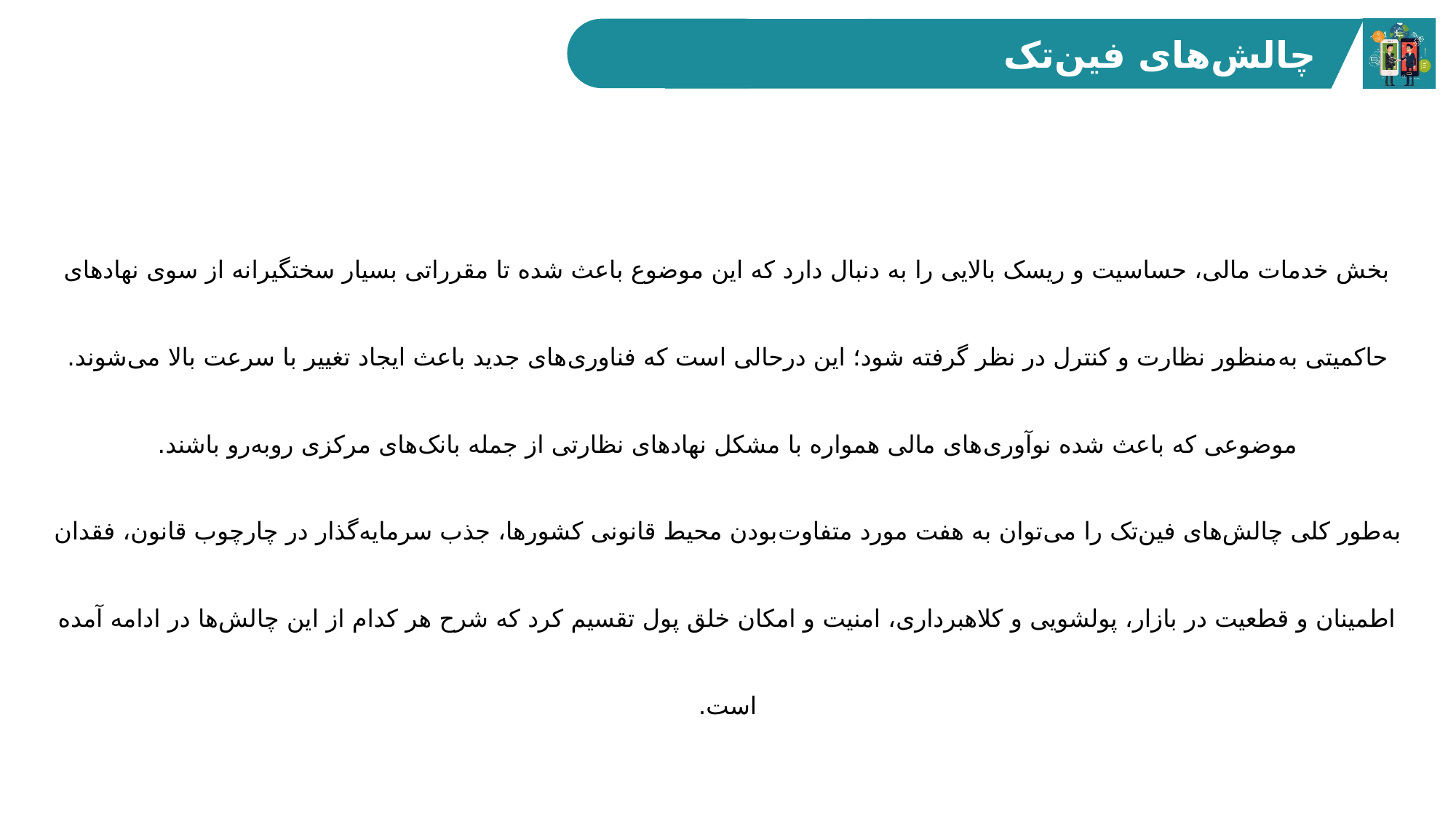

چالش‌های فین‌تک
بخش خدمات مالی، حساسیت و ریسک بالایی را به دنبال دارد که این موضوع باعث شده تا مقرراتی بسیار سختگیرانه از سوی نهادهای حاکمیتی به‌منظور نظارت و کنترل در نظر گرفته شود؛ این درحالی است که فناوری‌های جدید باعث ایجاد تغییر با سرعت بالا می‌شوند. موضوعی که باعث شده نوآوری‌های مالی همواره با مشکل نهادهای نظارتی از جمله بانک‌های مرکزی روبه‌رو باشند.
به‌طور کلی چالش‌های فین‌تک را می‌توان به هفت مورد متفاوت‌بودن محیط قانونی کشورها، جذب سرمایه‌گذار در چارچوب قانون، فقدان اطمینان و قطعیت در بازار، پولشویی و کلاهبرداری، امنیت و امکان خلق پول تقسیم کرد که شرح هر کدام از این چالش‌ها در ادامه آمده است.